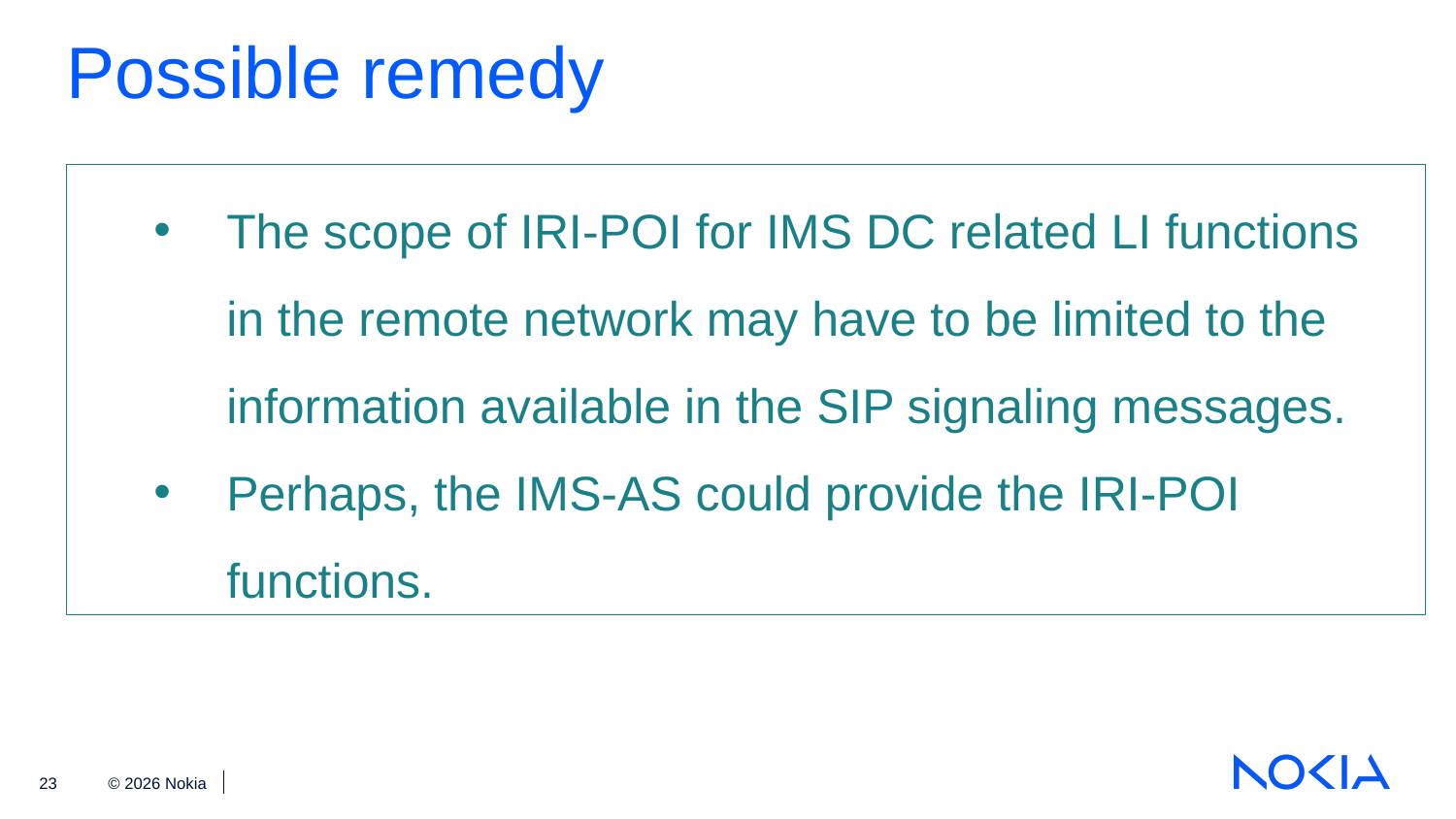

Possible remedy
The scope of IRI-POI for IMS DC related LI functions in the remote network may have to be limited to the information available in the SIP signaling messages.
Perhaps, the IMS-AS could provide the IRI-POI functions.